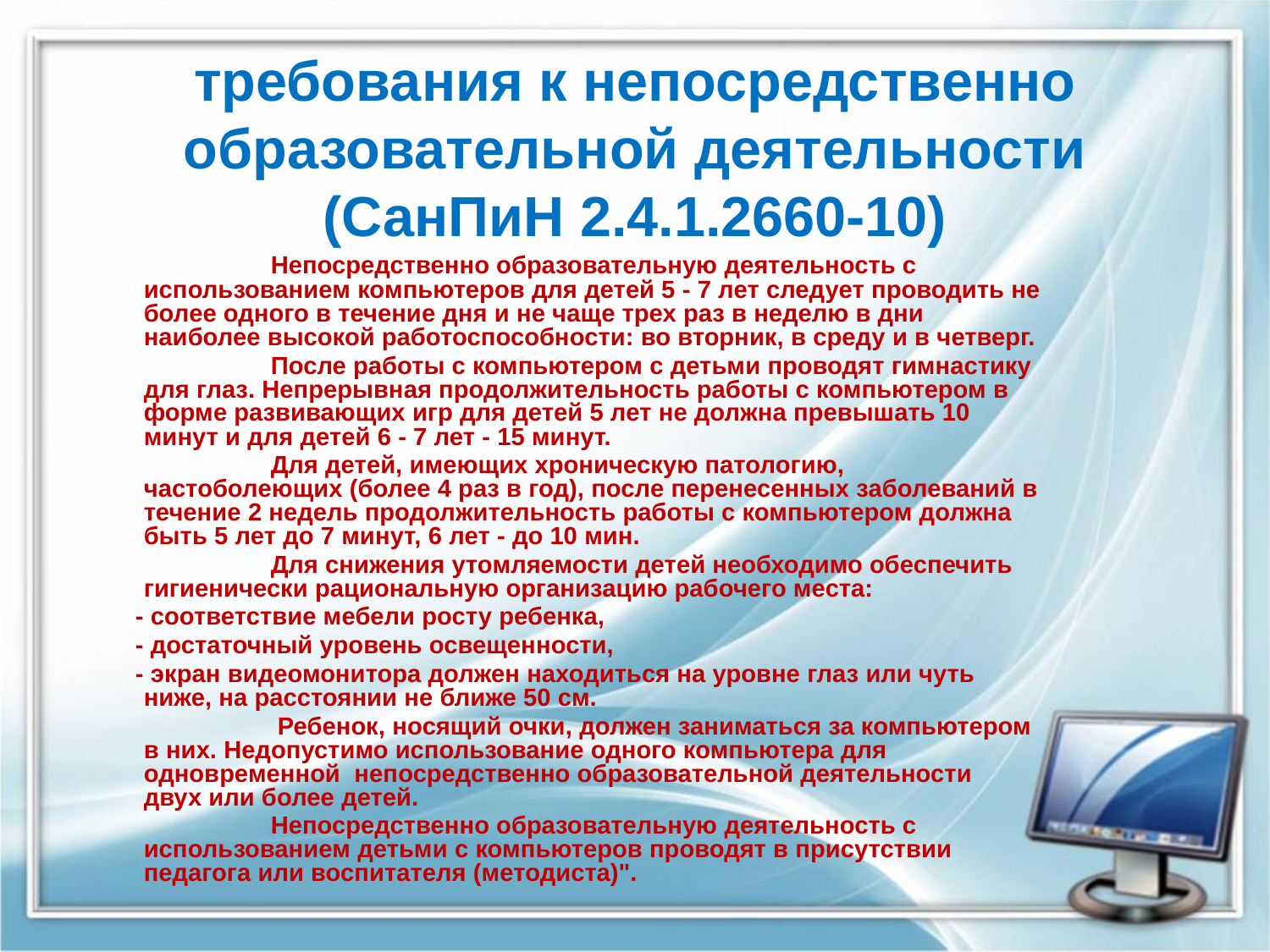

# требования к непосредственно образовательной деятельности (СанПиН 2.4.1.2660-10)
      		Непосредственно образовательную деятельность с использованием компьютеров для детей 5 - 7 лет следует проводить не более одного в течение дня и не чаще трех раз в неделю в дни наиболее высокой работоспособности: во вторник, в среду и в четверг.
       	 	После работы с компьютером с детьми проводят гимнастику для глаз. Непрерывная продолжительность работы с компьютером в форме развивающих игр для детей 5 лет не должна превышать 10 минут и для детей 6 - 7 лет - 15 минут.
       	 	Для детей, имеющих хроническую патологию, частоболеющих (более 4 раз в год), после перенесенных заболеваний в течение 2 недель продолжительность работы с компьютером должна быть 5 лет до 7 минут, 6 лет - до 10 мин.
        		Для снижения утомляемости детей необходимо обеспечить гигиенически рациональную организацию рабочего места:
       - соответствие мебели росту ребенка,
       - достаточный уровень освещенности,
       - экран видеомонитора должен находиться на уровне глаз или чуть ниже, на расстоянии не ближе 50 см.
       		 Ребенок, носящий очки, должен заниматься за компьютером в них. Недопустимо использование одного компьютера для одновременной  непосредственно образовательной деятельности  двух или более детей.
        		Непосредственно образовательную деятельность с использованием детьми с компьютеров проводят в присутствии педагога или воспитателя (методиста)".